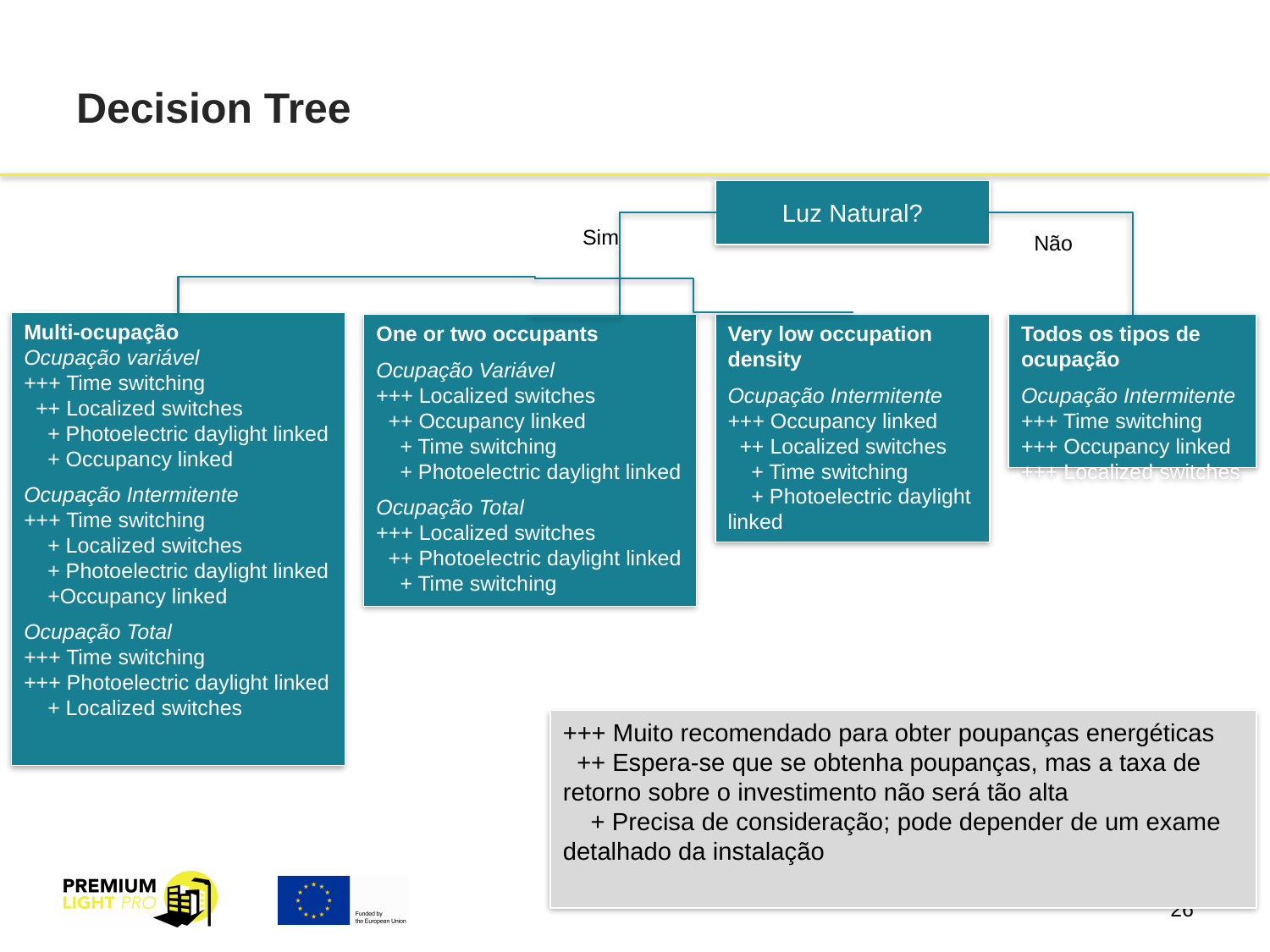

# Decision Tree
Luz Natural?

Sim
Não
Multi-ocupação
Ocupação variável
+++ Time switching
  ++ Localized switches
    + Photoelectric daylight linked
    + Occupancy linked
Ocupação Intermitente
+++ Time switching
    + Localized switches
    + Photoelectric daylight linked
    +Occupancy linked
Ocupação Total
+++ Time switching
+++ Photoelectric daylight linked
    + Localized switches
One or two occupants
Ocupação Variável
+++ Localized switches
  ++ Occupancy linked
    + Time switching
    + Photoelectric daylight linked
Ocupação Total
+++ Localized switches
  ++ Photoelectric daylight linked
    + Time switching

Todos os tipos de ocupação
Ocupação Intermitente
+++ Time switching
+++ Occupancy linked
+++ Localized switches

Very low occupation density
Ocupação Intermitente
+++ Occupancy linked
  ++ Localized switches
    + Time switching
    + Photoelectric daylight linked

+++ Muito recomendado para obter poupanças energéticas
  ++ Espera-se que se obtenha poupanças, mas a taxa de retorno sobre o investimento não será tão alta
    + Precisa de consideração; pode depender de um exame detalhado da instalação